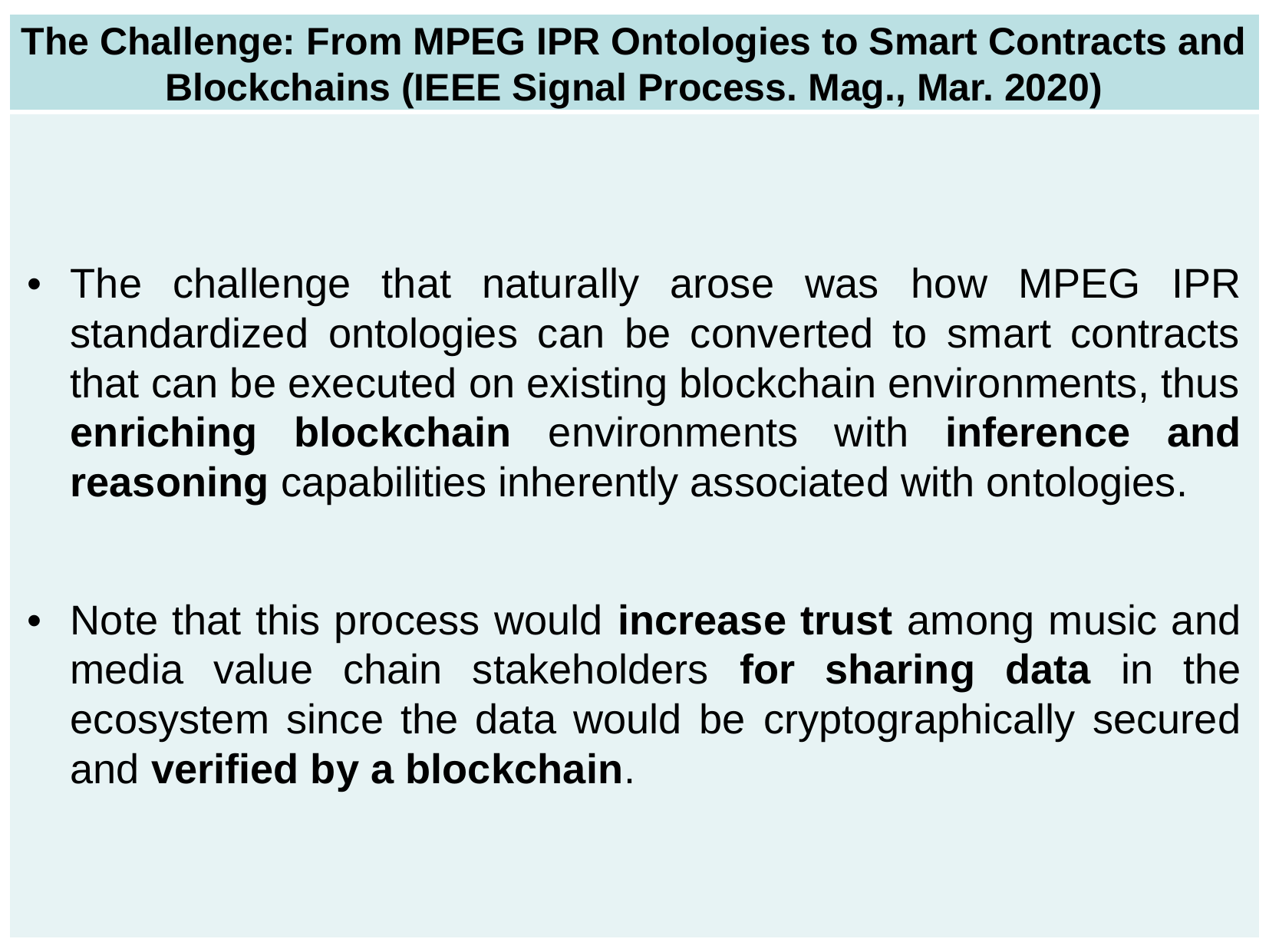

| The Challenge: From MPEG IPR Ontologies to Smart Contracts and Blockchains (IEEE Signal Process. Mag., Mar. 2020) |
| --- |
| The challenge that naturally arose was how MPEG IPR standardized ontologies can be converted to smart contracts that can be executed on existing blockchain environments, thus enriching blockchain environments with inference and reasoning capabilities inherently associated with ontologies. Note that this process would increase trust among music and media value chain stakeholders for sharing data in the ecosystem since the data would be cryptographically secured and verified by a blockchain. |